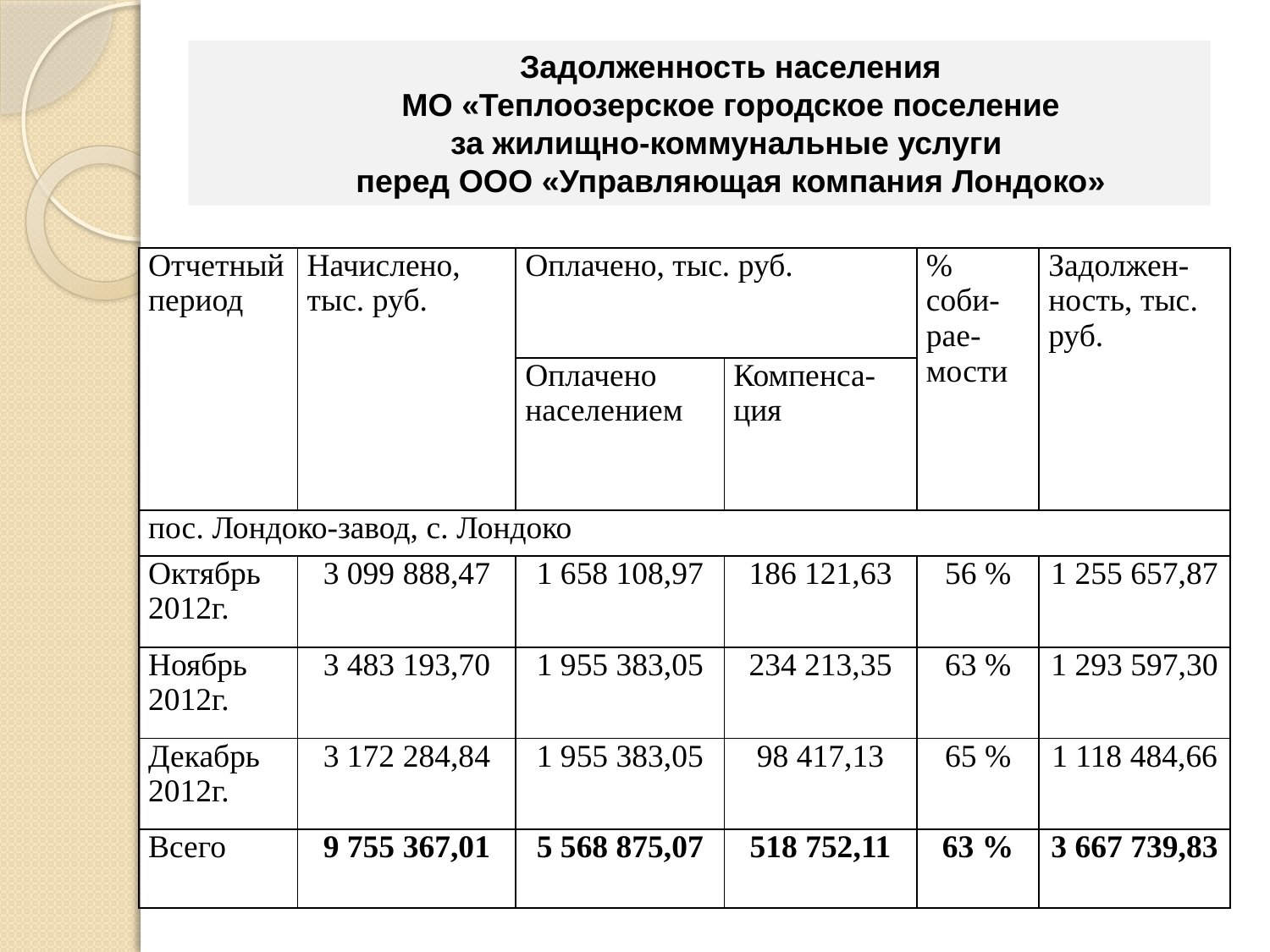

Задолженность населения
 МО «Теплоозерское городское поселение
за жилищно-коммунальные услуги
перед ООО «Управляющая компания Лондоко»
| Отчетный период | Начислено, тыс. руб. | Оплачено, тыс. руб. |  | % соби-рае-мости | Задолжен-ность, тыс. руб. |
| --- | --- | --- | --- | --- | --- |
|  |  | Оплачено населением | Компенса-ция |  |  |
| пос. Лондоко-завод, с. Лондоко |  |  |  |  |  |
| Октябрь 2012г. | 3 099 888,47 | 1 658 108,97 | 186 121,63 | 56 % | 1 255 657,87 |
| Ноябрь 2012г. | 3 483 193,70 | 1 955 383,05 | 234 213,35 | 63 % | 1 293 597,30 |
| Декабрь 2012г. | 3 172 284,84 | 1 955 383,05 | 98 417,13 | 65 % | 1 118 484,66 |
| Всего | 9 755 367,01 | 5 568 875,07 | 518 752,11 | 63 % | 3 667 739,83 |